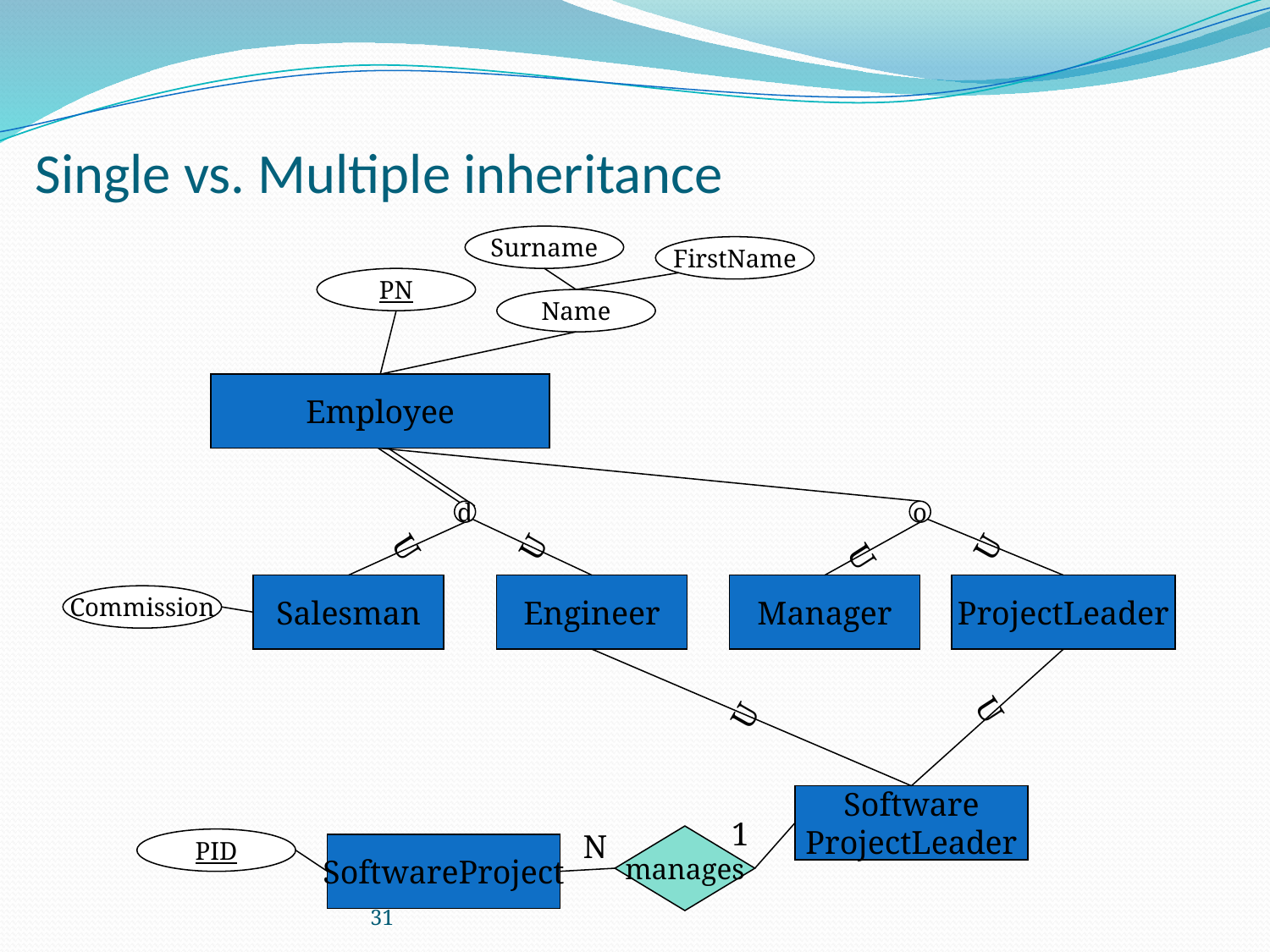

# Single vs. Multiple inheritance
Surname
FirstName
PN
Name
Employee

d
o
U
U
U
U
Salesman
Engineer
Manager
ProjectLeader
Commission
U
U
Software
ProjectLeader
1
N
manages
PID
SoftwareProject
31